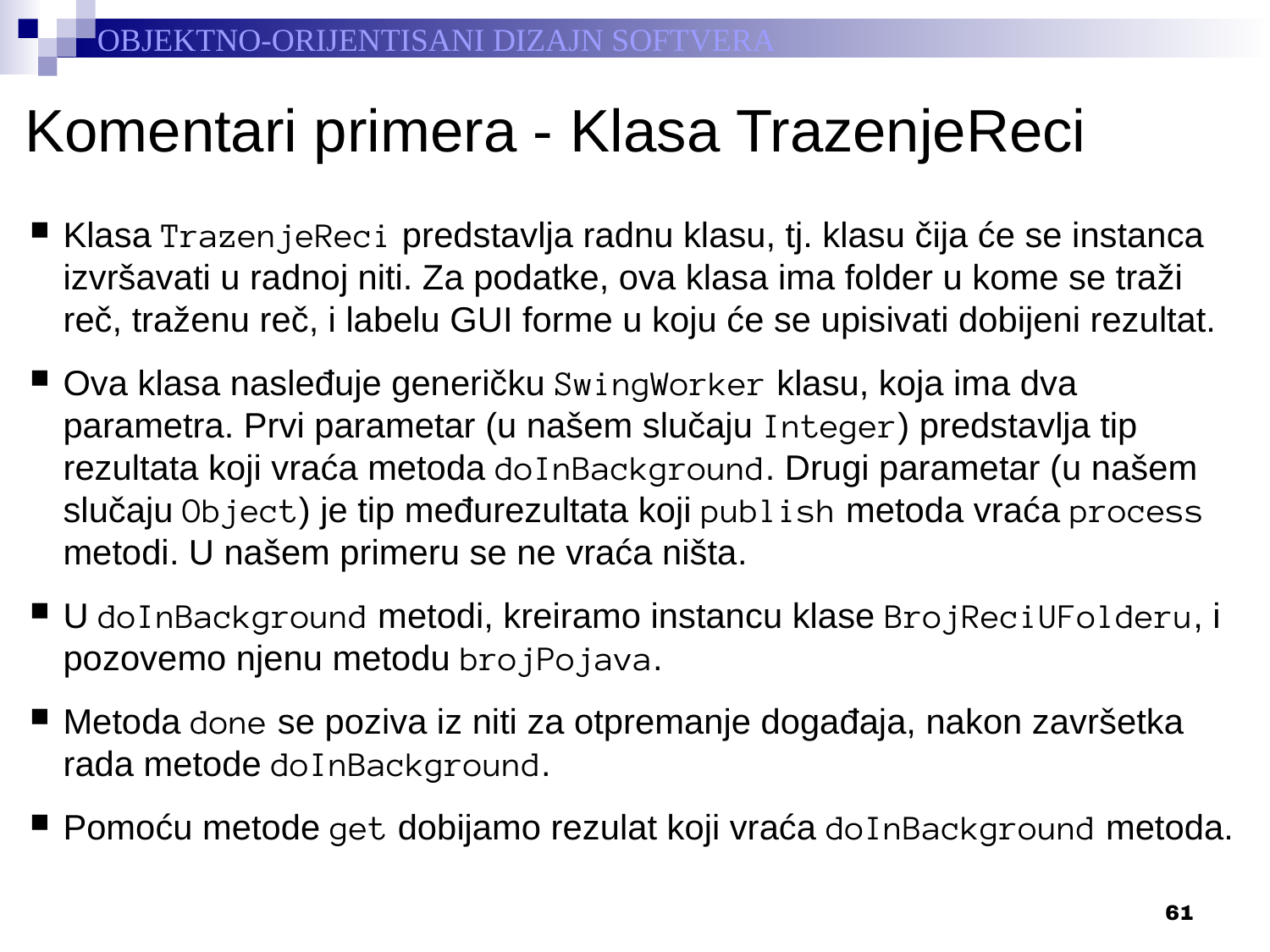

# Komentari primera - Klasa TrazenjeReci
Klasa TrazenjeReci predstavlja radnu klasu, tj. klasu čija će se instanca izvršavati u radnoj niti. Za podatke, ova klasa ima folder u kome se traži reč, traženu reč, i labelu GUI forme u koju će se upisivati dobijeni rezultat.
Ova klasa nasleđuje generičku SwingWorker klasu, koja ima dva parametra. Prvi parametar (u našem slučaju Integer) predstavlja tip rezultata koji vraća metoda doInBackground. Drugi parametar (u našem slučaju Object) je tip međurezultata koji publish metoda vraća process metodi. U našem primeru se ne vraća ništa.
U doInBackground metodi, kreiramo instancu klase BrojReciUFolderu, i  pozovemo njenu metodu brojPojava.
Metoda done se poziva iz niti za otpremanje događaja, nakon završetka rada metode doInBackground.
Pomoću metode get dobijamo rezulat koji vraća doInBackground metoda.
61